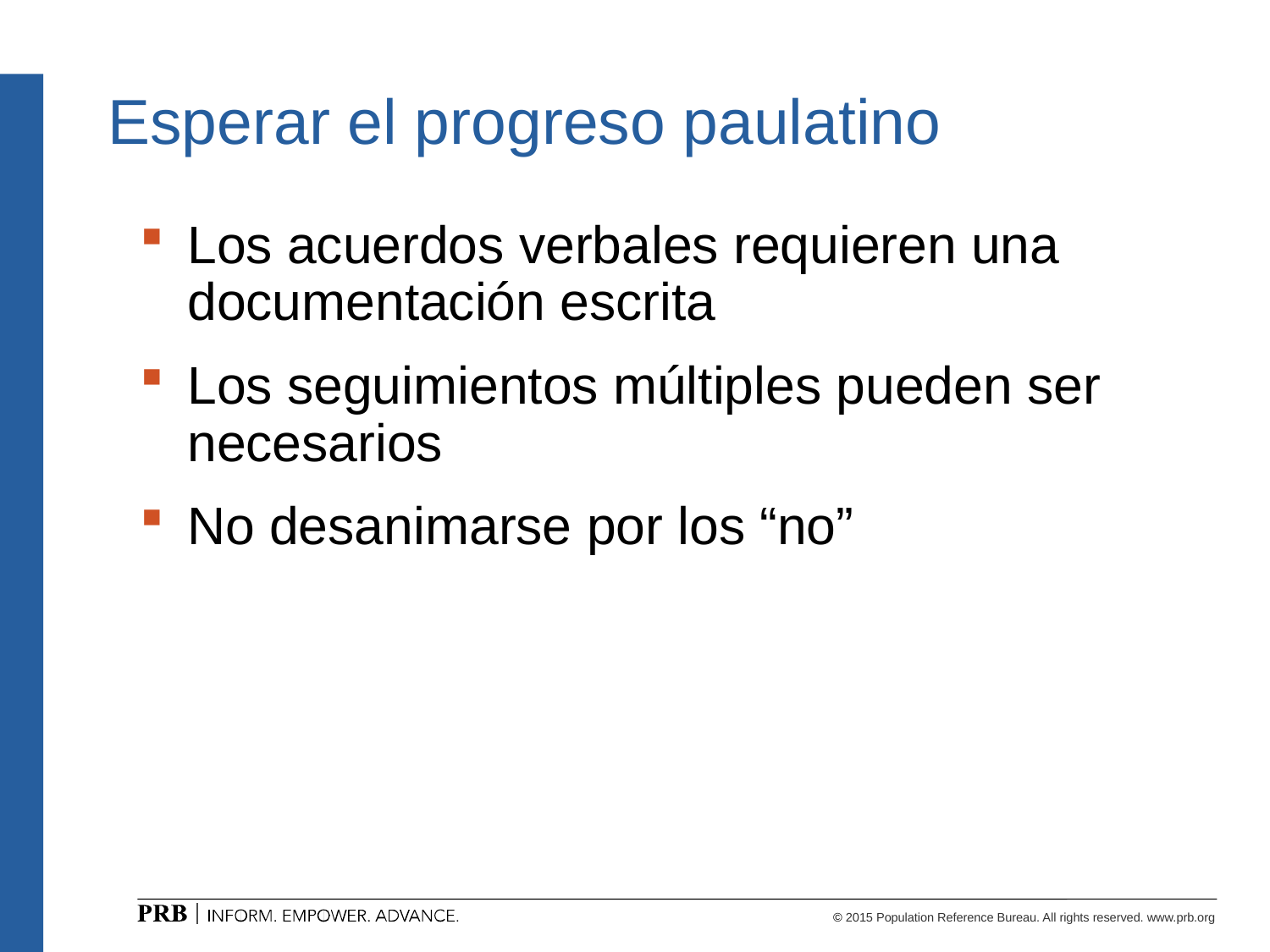

# Esperar el progreso paulatino
Los acuerdos verbales requieren una documentación escrita
Los seguimientos múltiples pueden ser necesarios
No desanimarse por los “no”